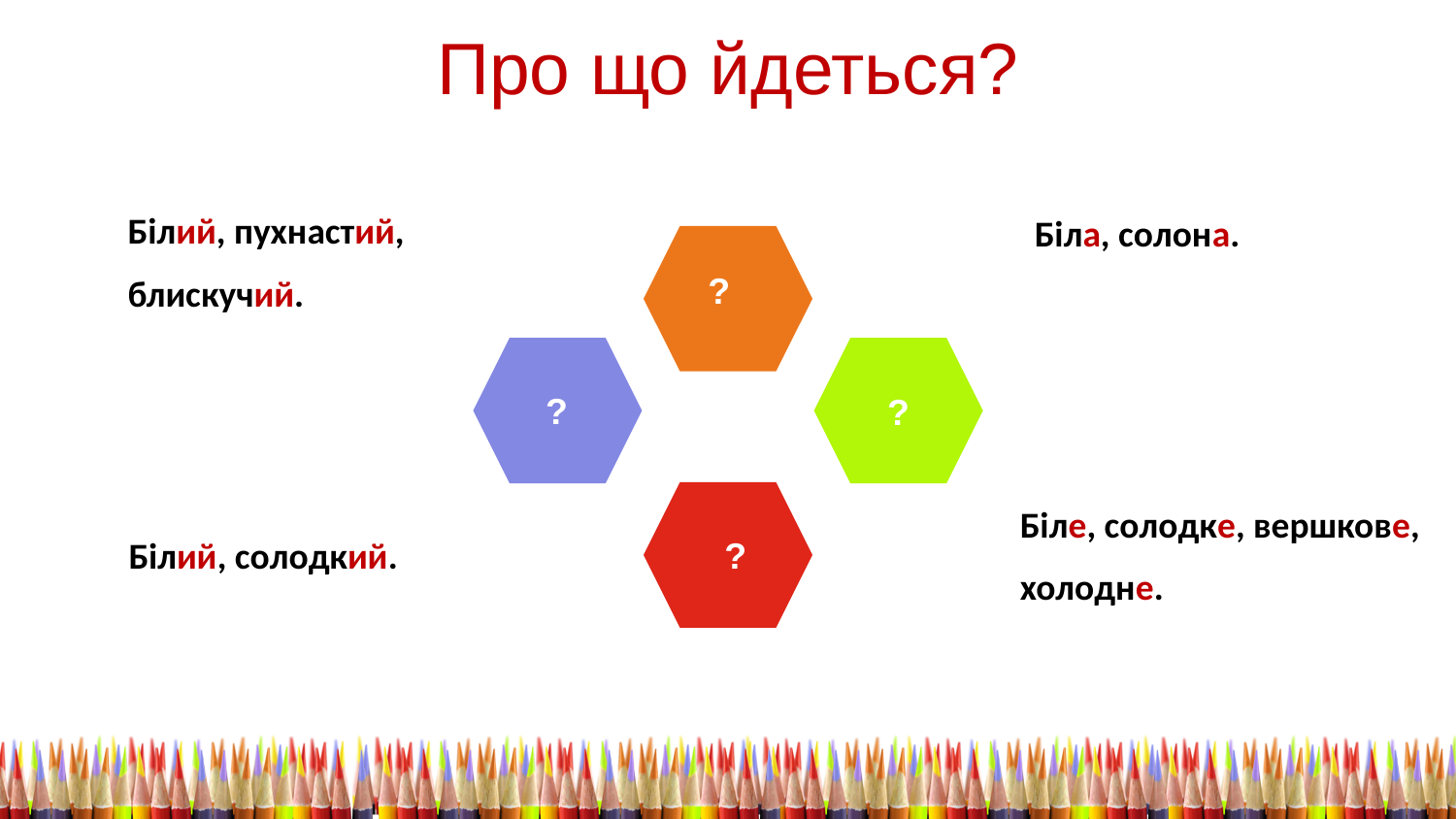

Про що йдеться?
Білий, пухнастий,
блискучий.
Біла, солона.

?

?
?

Біле, солодке, вершкове,
холодне.
Білий, солодкий.
?